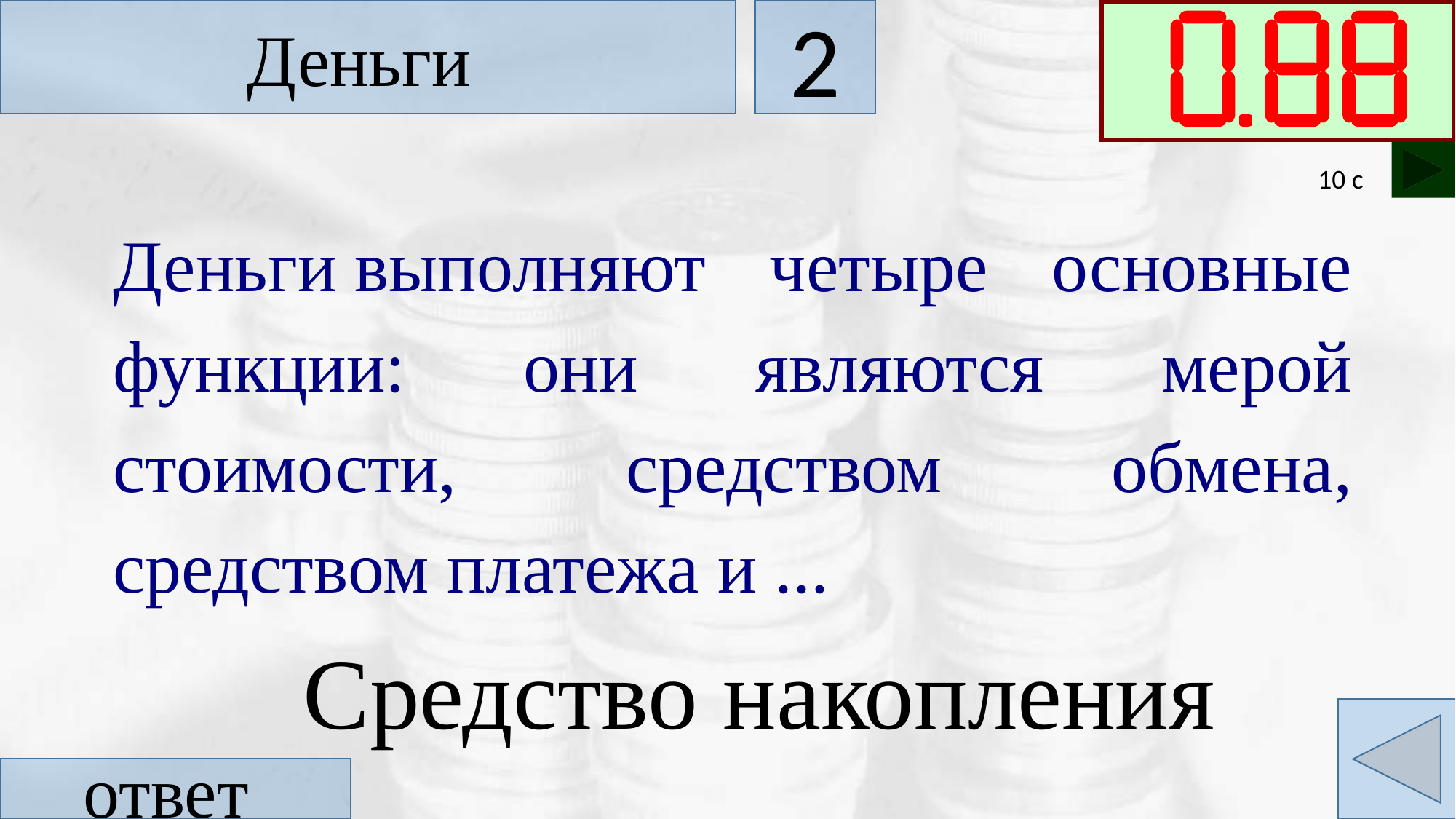

Деньги
2

10 с
Деньги выполняют четыре основные функции: они являются мерой стоимости, средством обмена, средством платежа и ...

Средство накопления

ответ